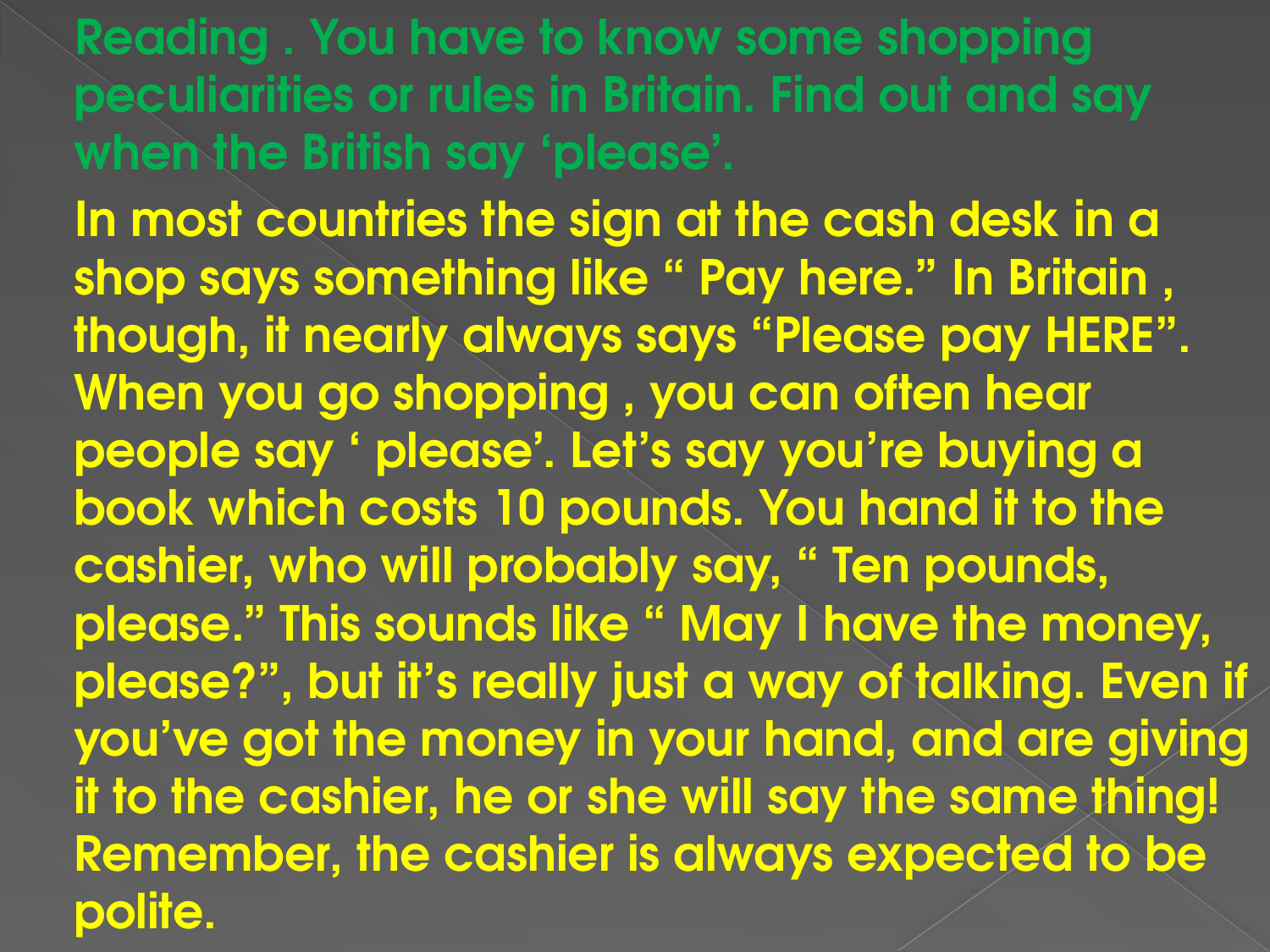

Reading . You have to know some shopping peculiarities or rules in Britain. Find out and say when the British say ‘please’.
    In most countries the sign at the cash desk in a shop says something like “ Pay here.” In Britain , though, it nearly always says “Please pay HERE”. When you go shopping , you can often hear people say ‘ please’. Let’s say you’re buying a book which costs 10 pounds. You hand it to the cashier, who will probably say, “ Ten pounds, please.” This sounds like “ May I have the money, please?”, but it’s really just a way of talking. Even if you’ve got the money in your hand, and are giving it to the cashier, he or she will say the same thing! Remember, the cashier is always expected to be polite.